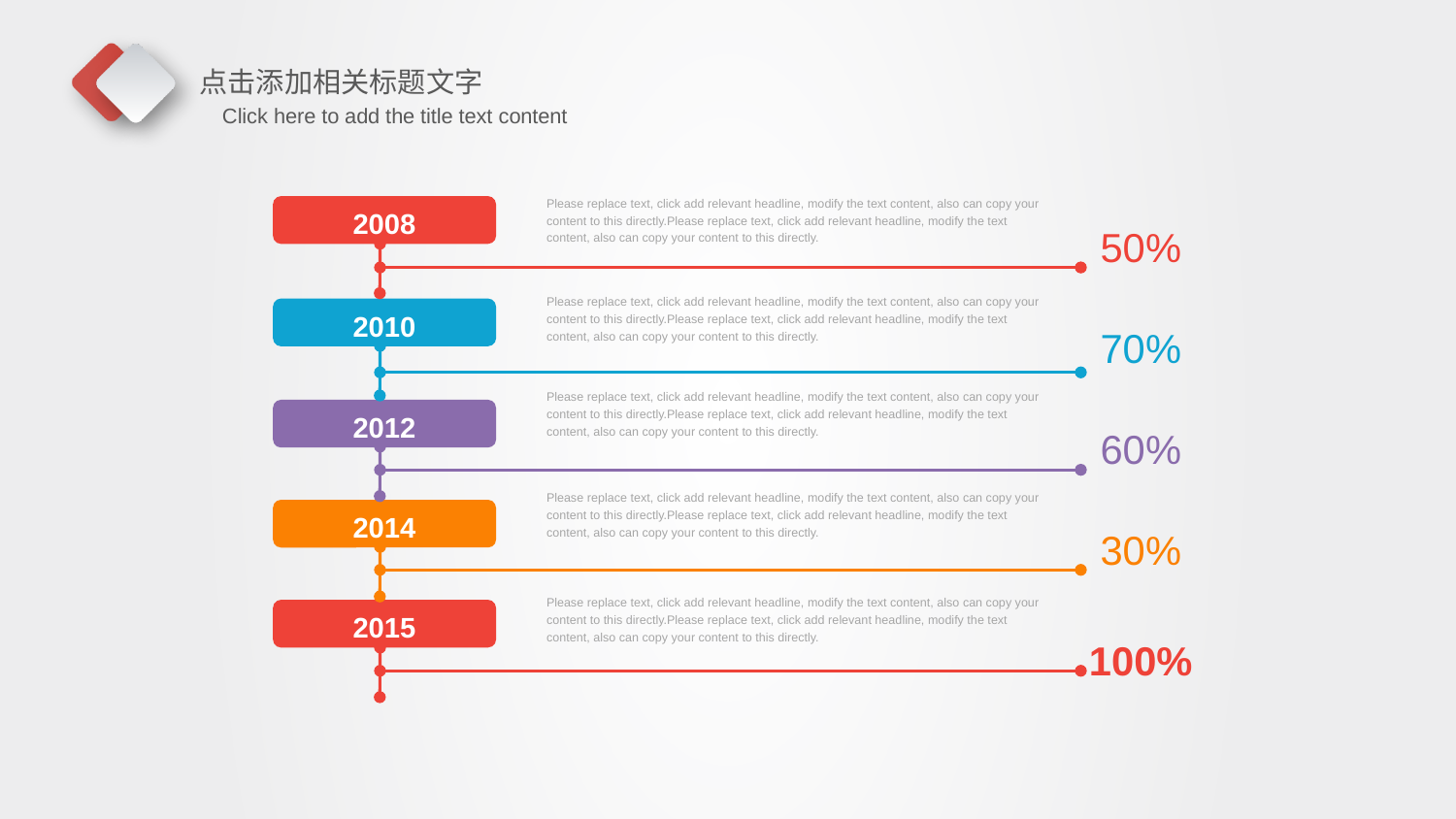

Please replace text, click add relevant headline, modify the text content, also can copy your content to this directly.Please replace text, click add relevant headline, modify the text content, also can copy your content to this directly.
2008
50%
Please replace text, click add relevant headline, modify the text content, also can copy your content to this directly.Please replace text, click add relevant headline, modify the text content, also can copy your content to this directly.
2010
70%
Please replace text, click add relevant headline, modify the text content, also can copy your content to this directly.Please replace text, click add relevant headline, modify the text content, also can copy your content to this directly.
2012
60%
Please replace text, click add relevant headline, modify the text content, also can copy your content to this directly.Please replace text, click add relevant headline, modify the text content, also can copy your content to this directly.
2014
30%
Please replace text, click add relevant headline, modify the text content, also can copy your content to this directly.Please replace text, click add relevant headline, modify the text content, also can copy your content to this directly.
2015
100%